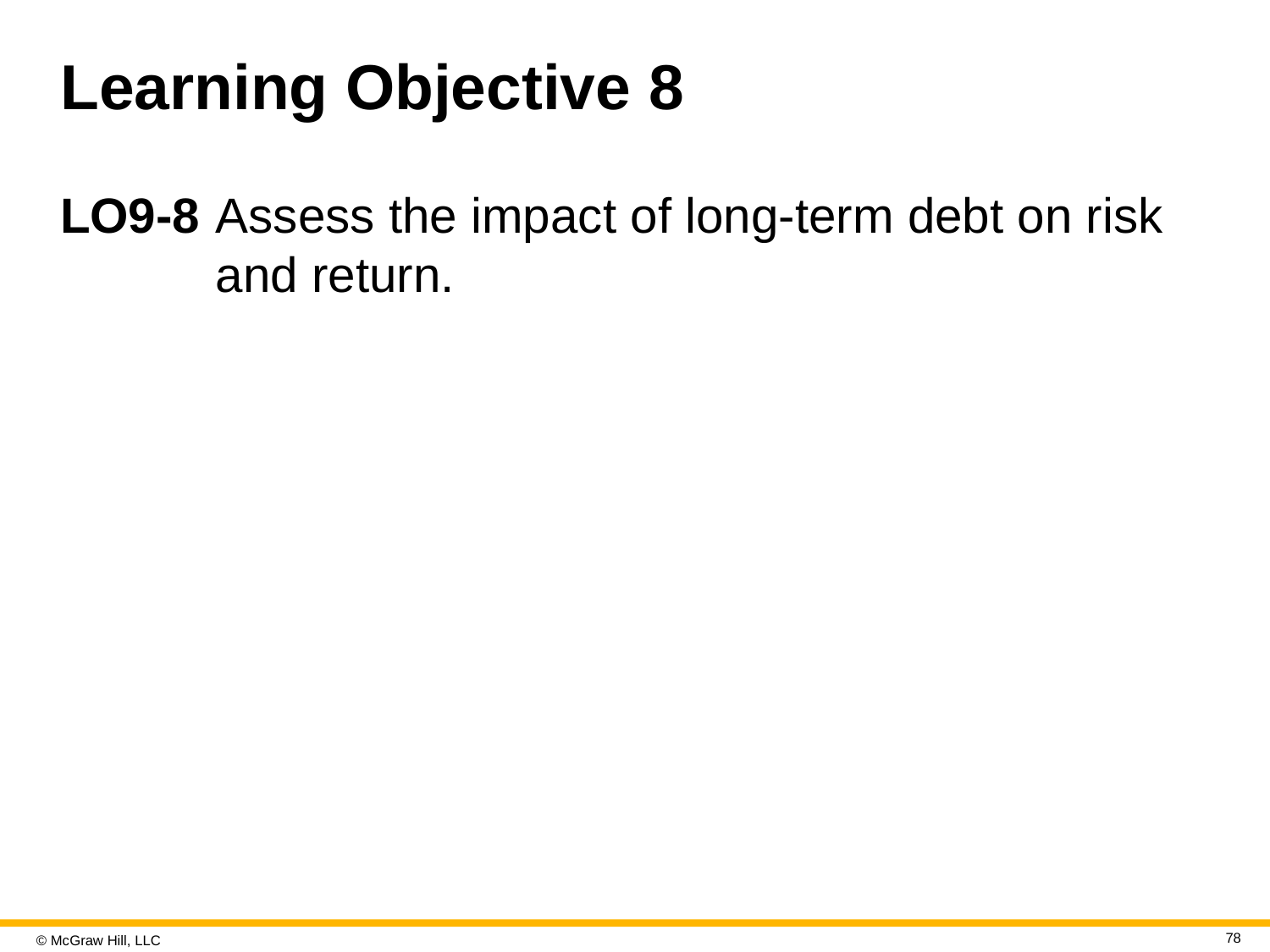

# Learning Objective 8
LO9-8	Assess the impact of long-term debt on risk and return.
78